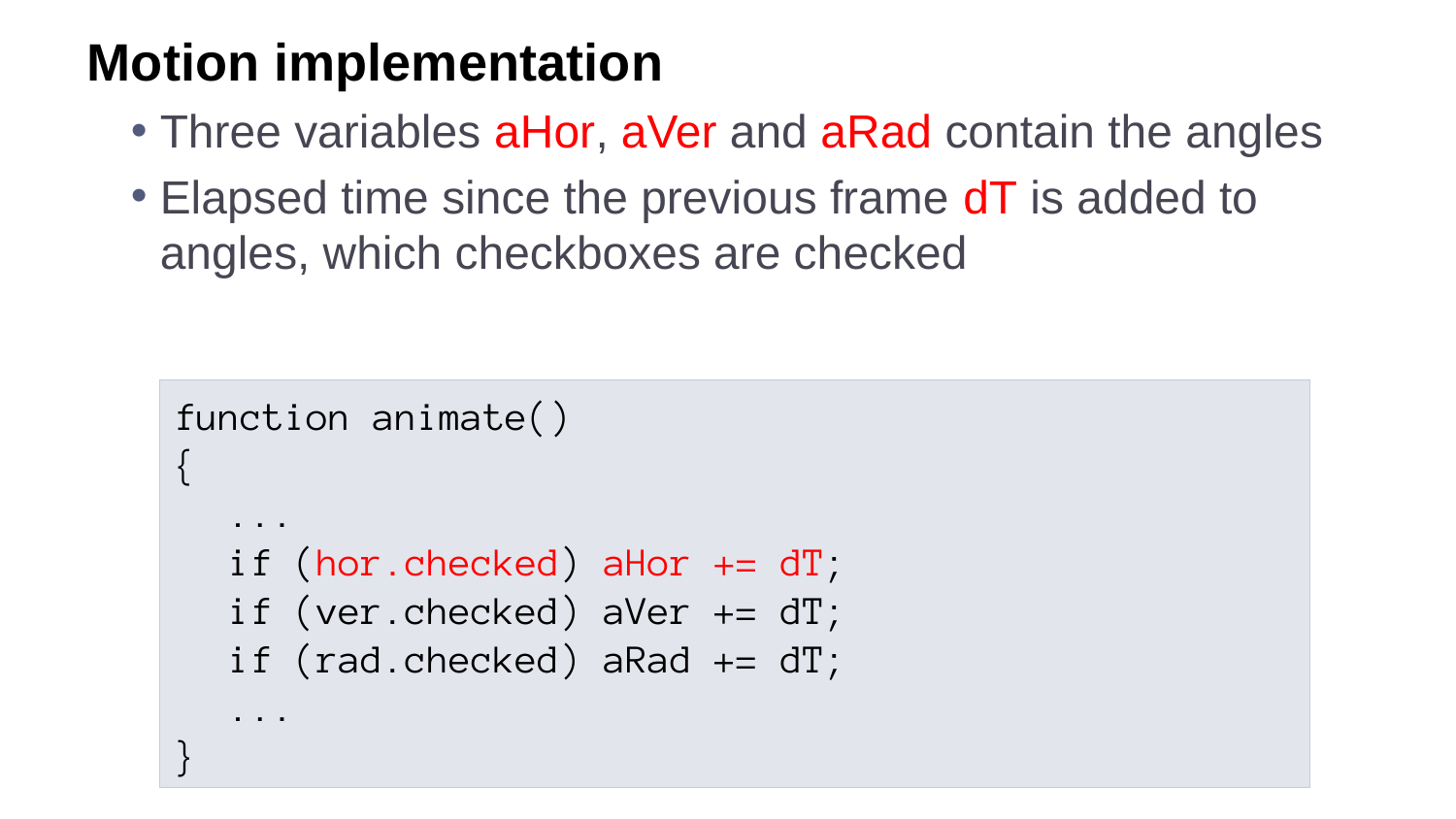

Motion implementation
Three variables aHor, aVer and aRad contain the angles
Elapsed time since the previous frame dT is added to angles, which checkboxes are checked
function animate()
{
	...
	if (hor.checked) aHor += dT;
	if (ver.checked) aVer += dT;
	if (rad.checked) aRad += dT;
	...
}